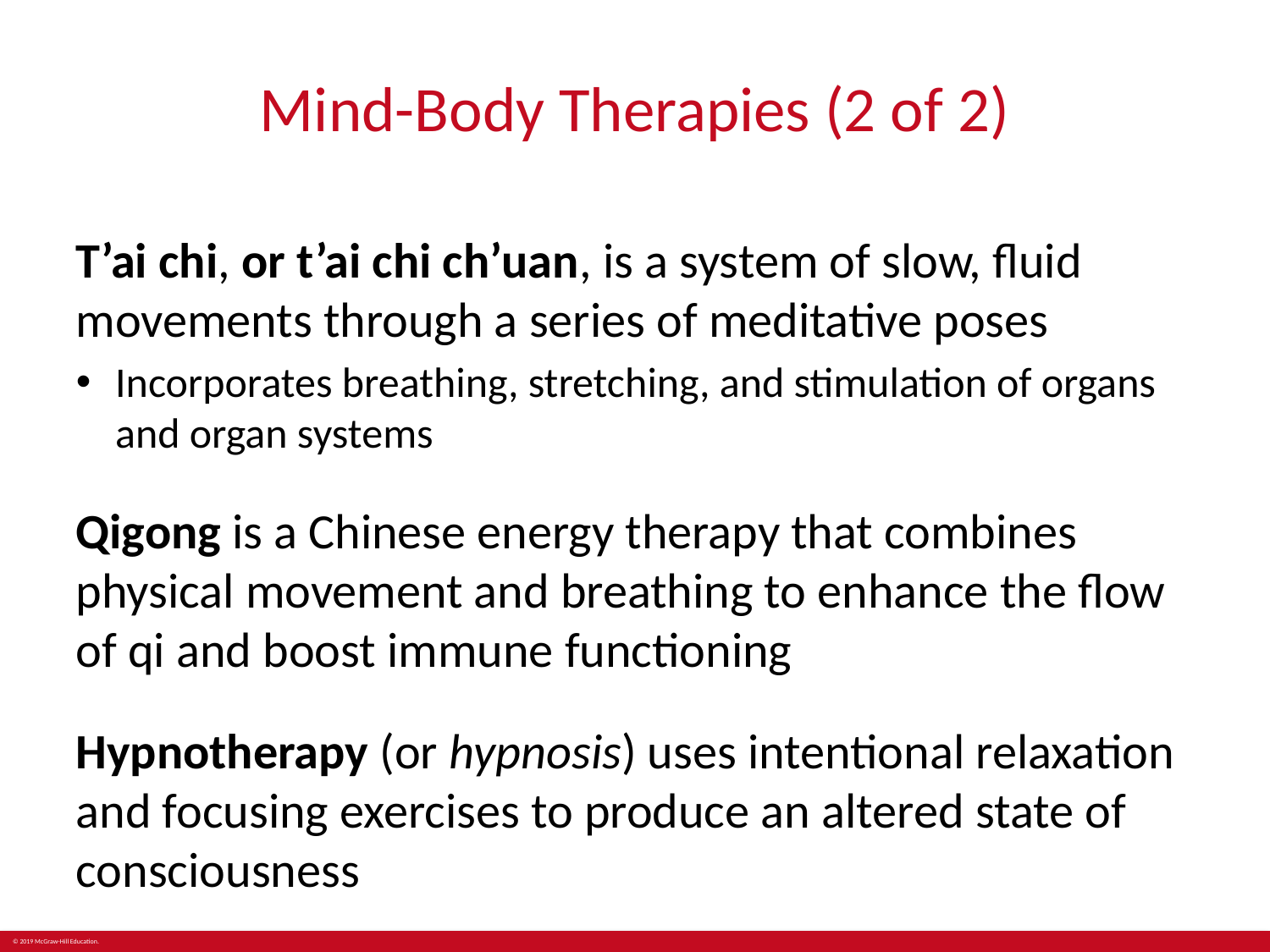

# Mind-Body Therapies (2 of 2)
T’ai chi, or t’ai chi ch’uan, is a system of slow, fluid movements through a series of meditative poses
Incorporates breathing, stretching, and stimulation of organs and organ systems
Qigong is a Chinese energy therapy that combines physical movement and breathing to enhance the flow of qi and boost immune functioning
Hypnotherapy (or hypnosis) uses intentional relaxation and focusing exercises to produce an altered state of consciousness